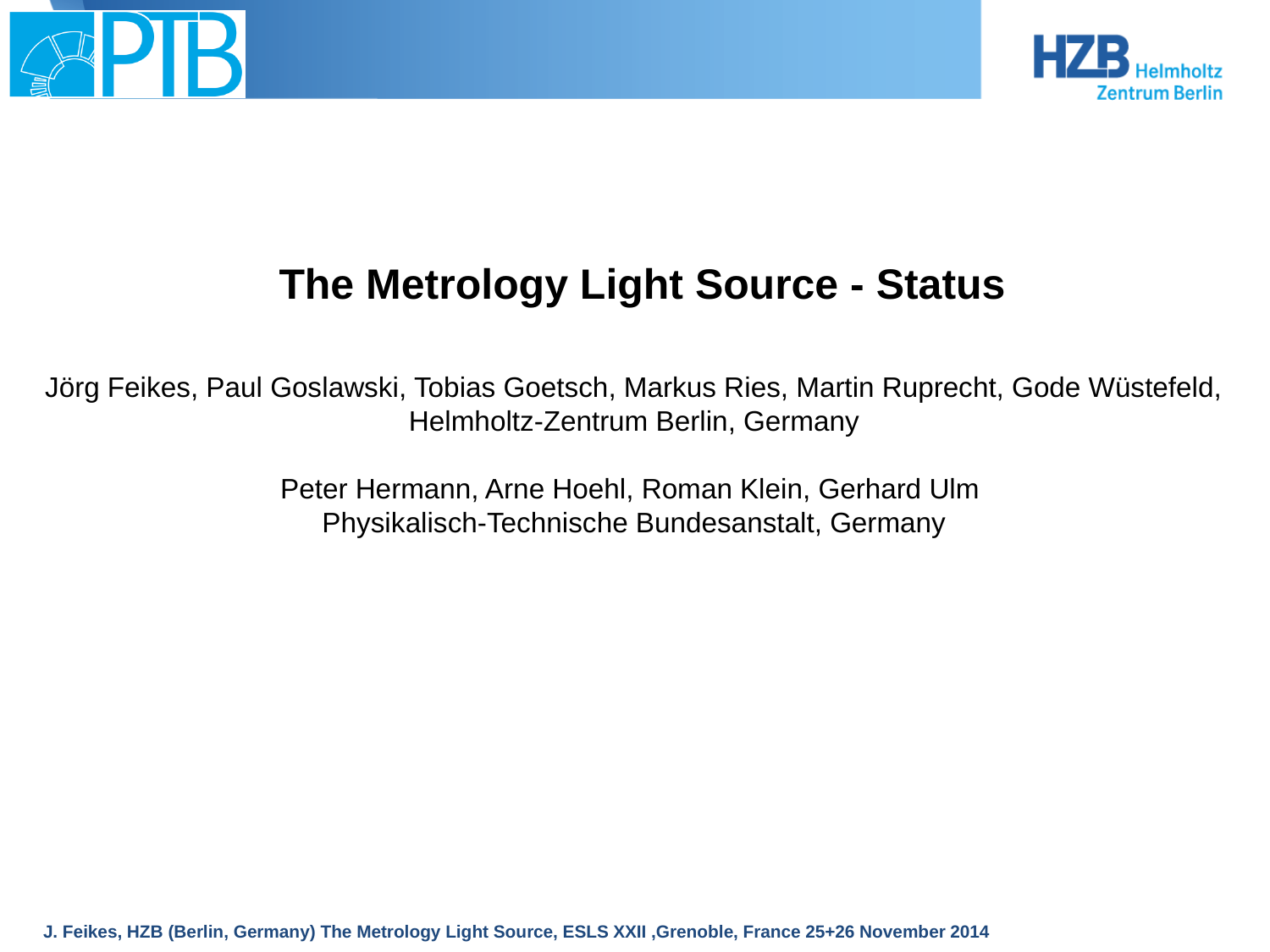

The Metrology Light Source - Status
Jörg Feikes, Paul Goslawski, Tobias Goetsch, Markus Ries, Martin Ruprecht, Gode Wüstefeld,
Helmholtz-Zentrum Berlin, Germany

Peter Hermann, Arne Hoehl, Roman Klein, Gerhard Ulm
Physikalisch-Technische Bundesanstalt, Germany